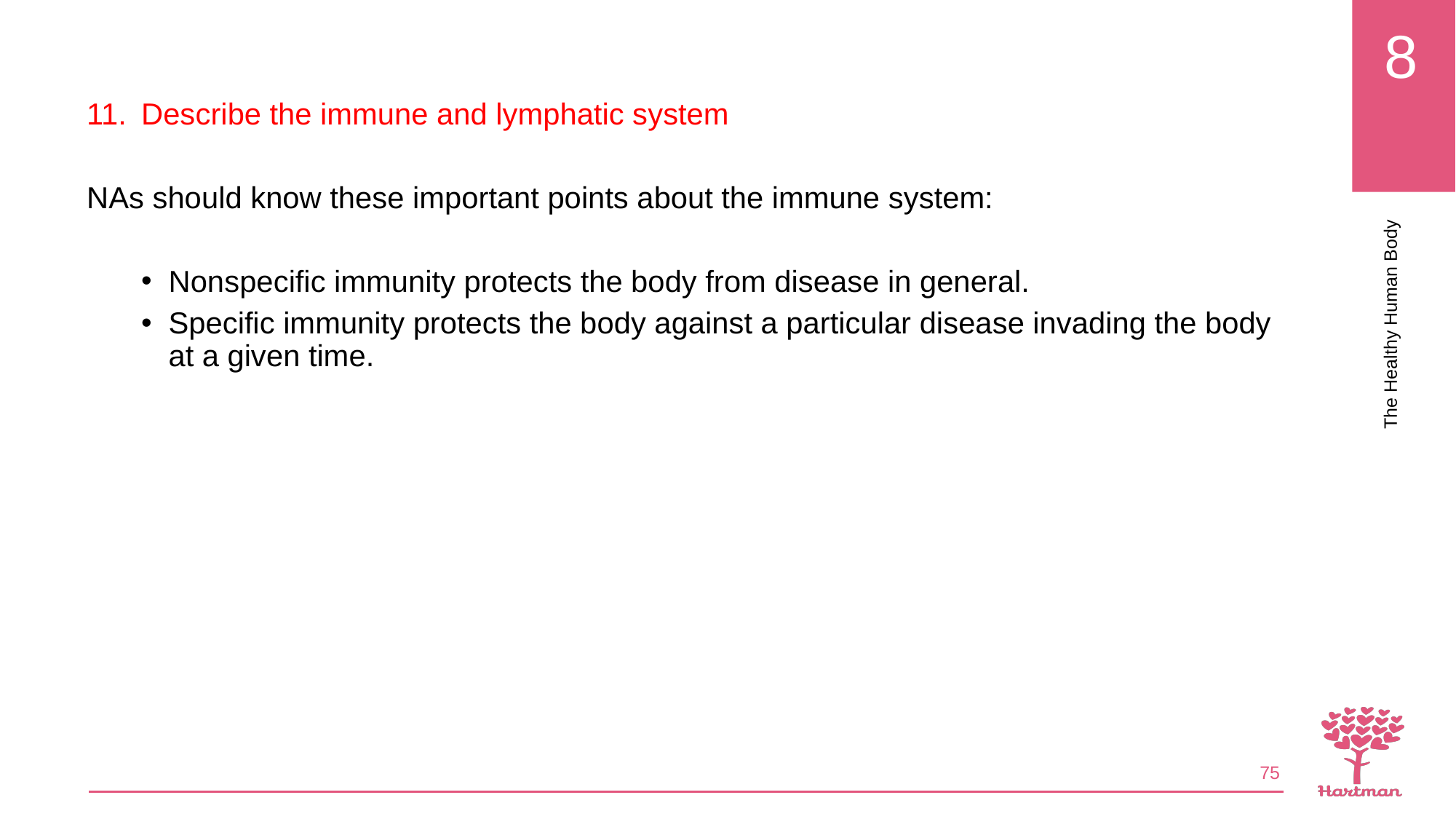

Describe the immune and lymphatic system

NAs should know these important points about the immune system:

Nonspecific immunity protects the body from disease in general.
Specific immunity protects the body against a particular disease invading the body at a given time.

75